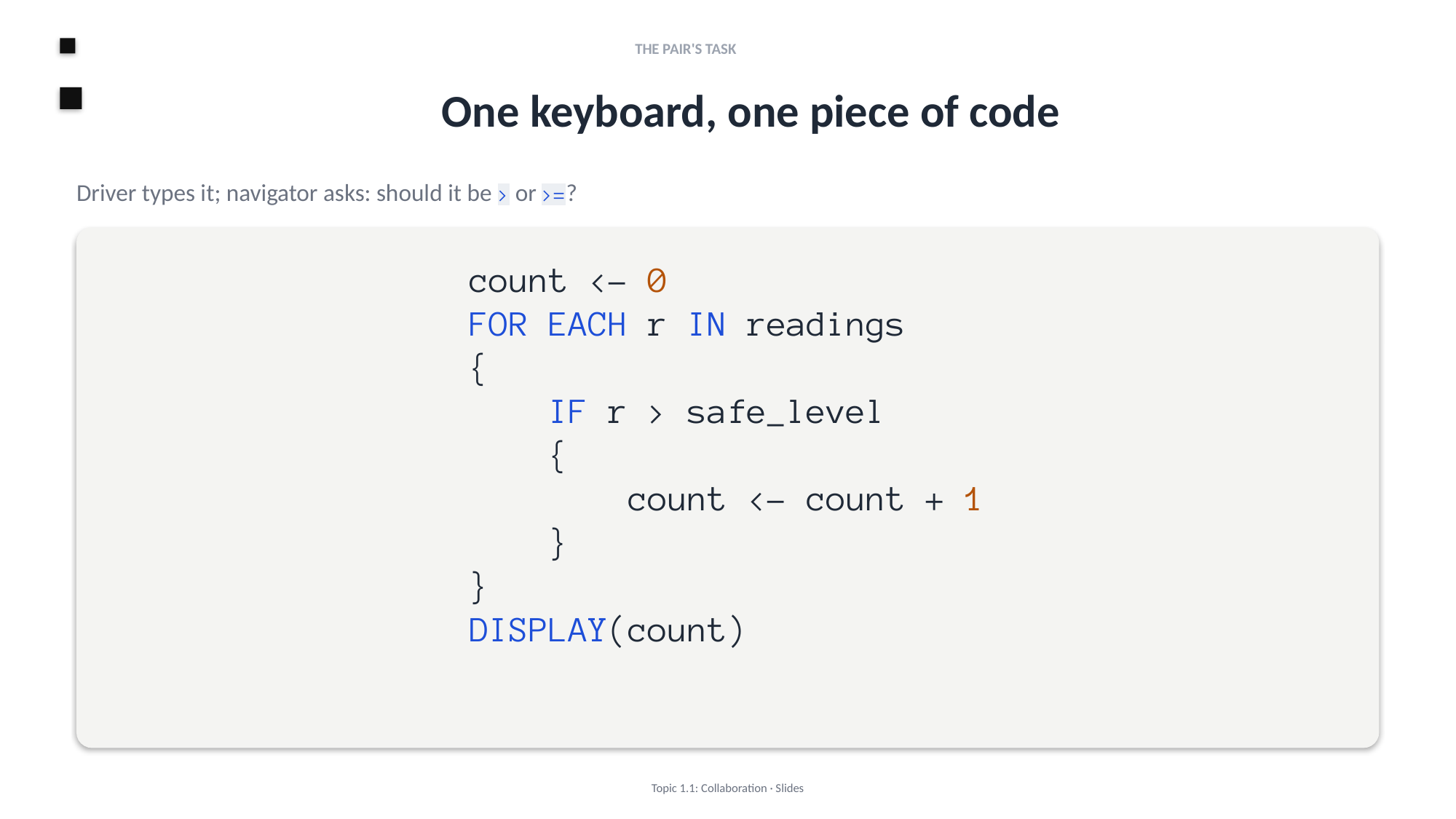

THE PAIR'S TASK

One keyboard, one piece of code

Driver types it; navigator asks: should it be > or >=?

count <- 0
FOR EACH r IN readings
{
    IF r > safe_level
    {
        count <- count + 1
    }
}
DISPLAY(count)
Topic 1.1: Collaboration · Slides